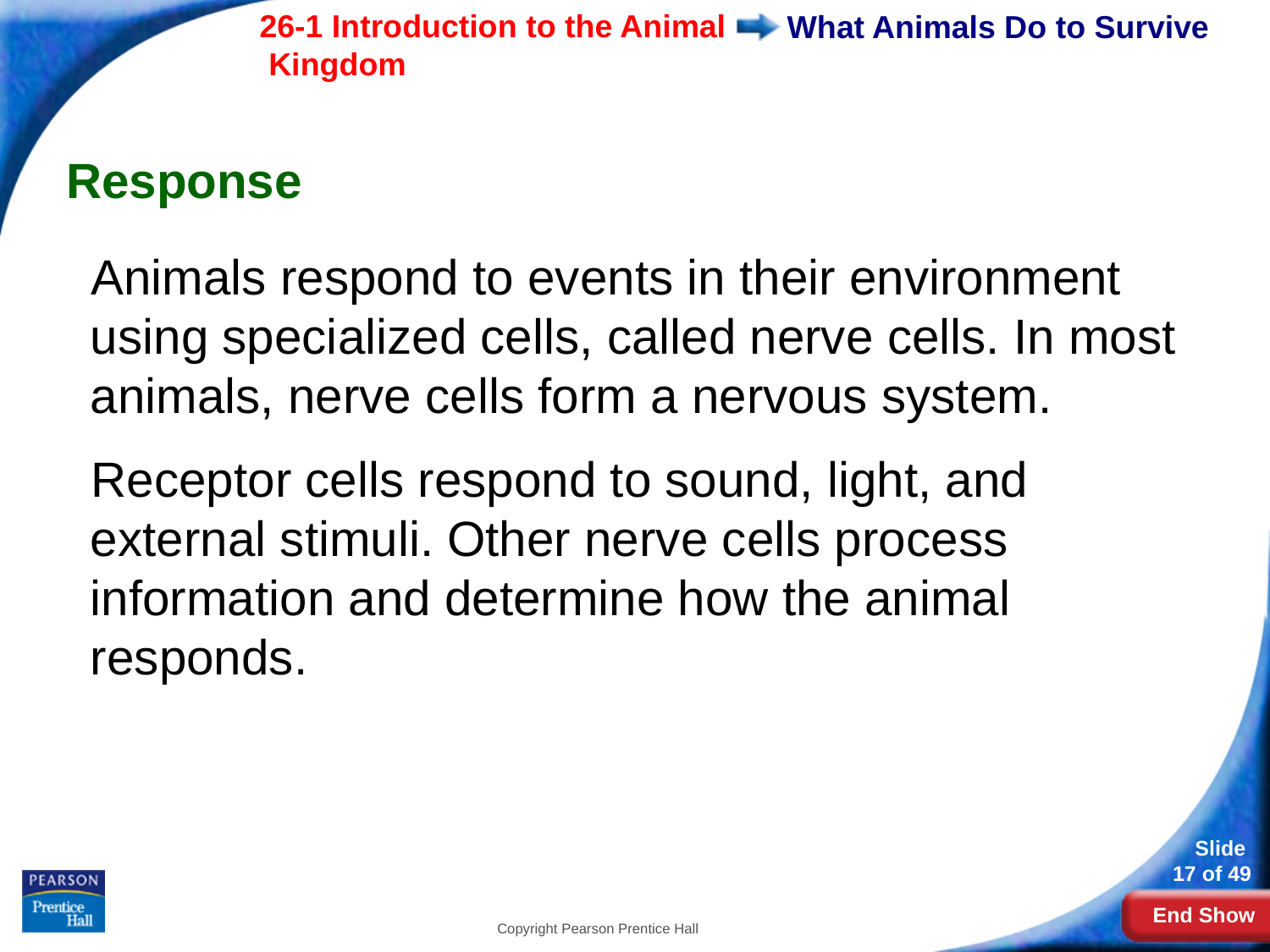

# What Animals Do to Survive
Response
Animals respond to events in their environment using specialized cells, called nerve cells. In most animals, nerve cells form a nervous system.
Receptor cells respond to sound, light, and external stimuli. Other nerve cells process information and determine how the animal responds.
Copyright Pearson Prentice Hall